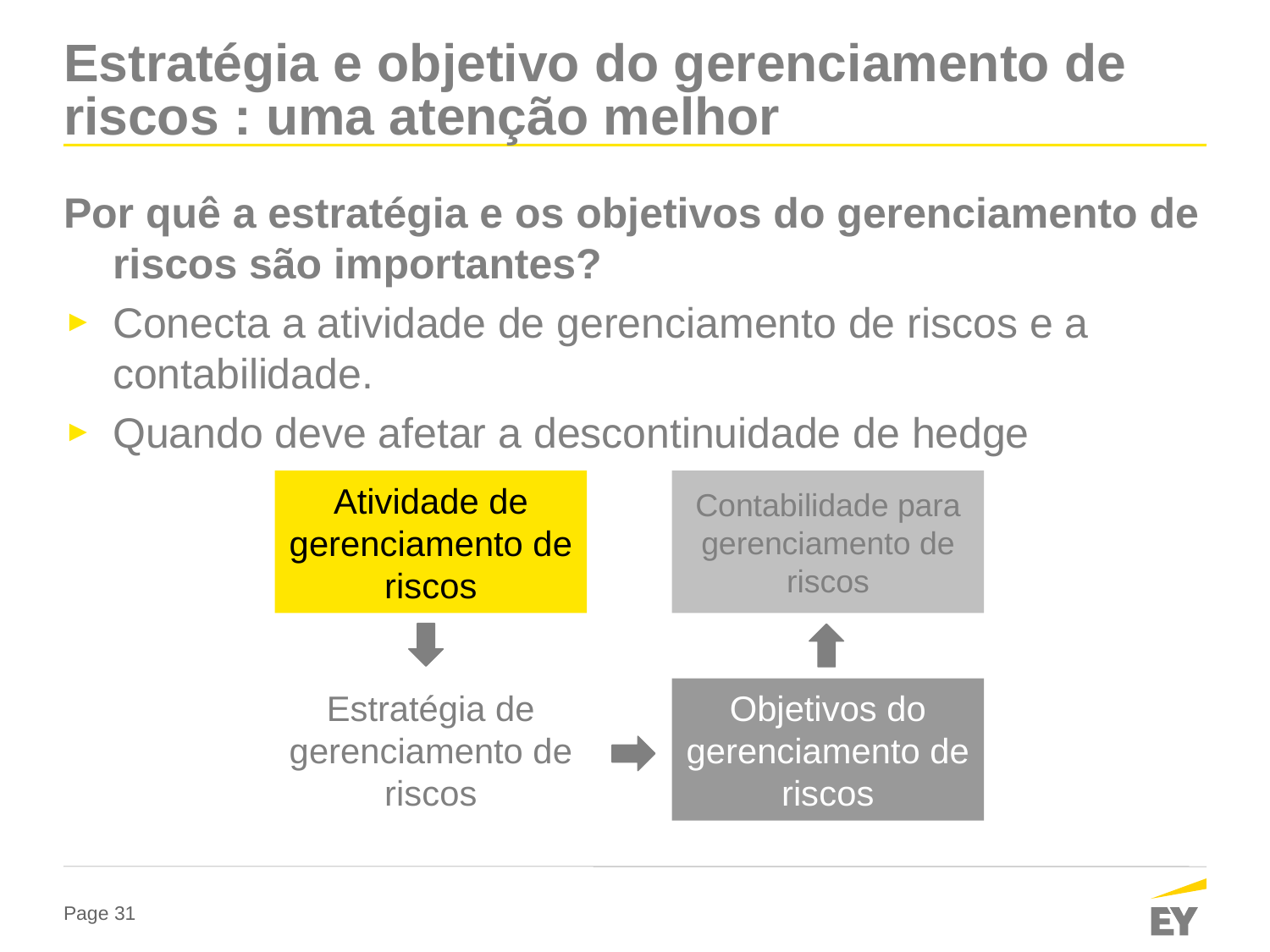

# Estratégia e objetivo do gerenciamento de riscos : uma atenção melhor
Por quê a estratégia e os objetivos do gerenciamento de riscos são importantes?
Conecta a atividade de gerenciamento de riscos e a contabilidade.
Quando deve afetar a descontinuidade de hedge
Atividade de gerenciamento de riscos
Contabilidade para gerenciamento de riscos

Estratégia de gerenciamento de riscos
Objetivos do gerenciamento de riscos